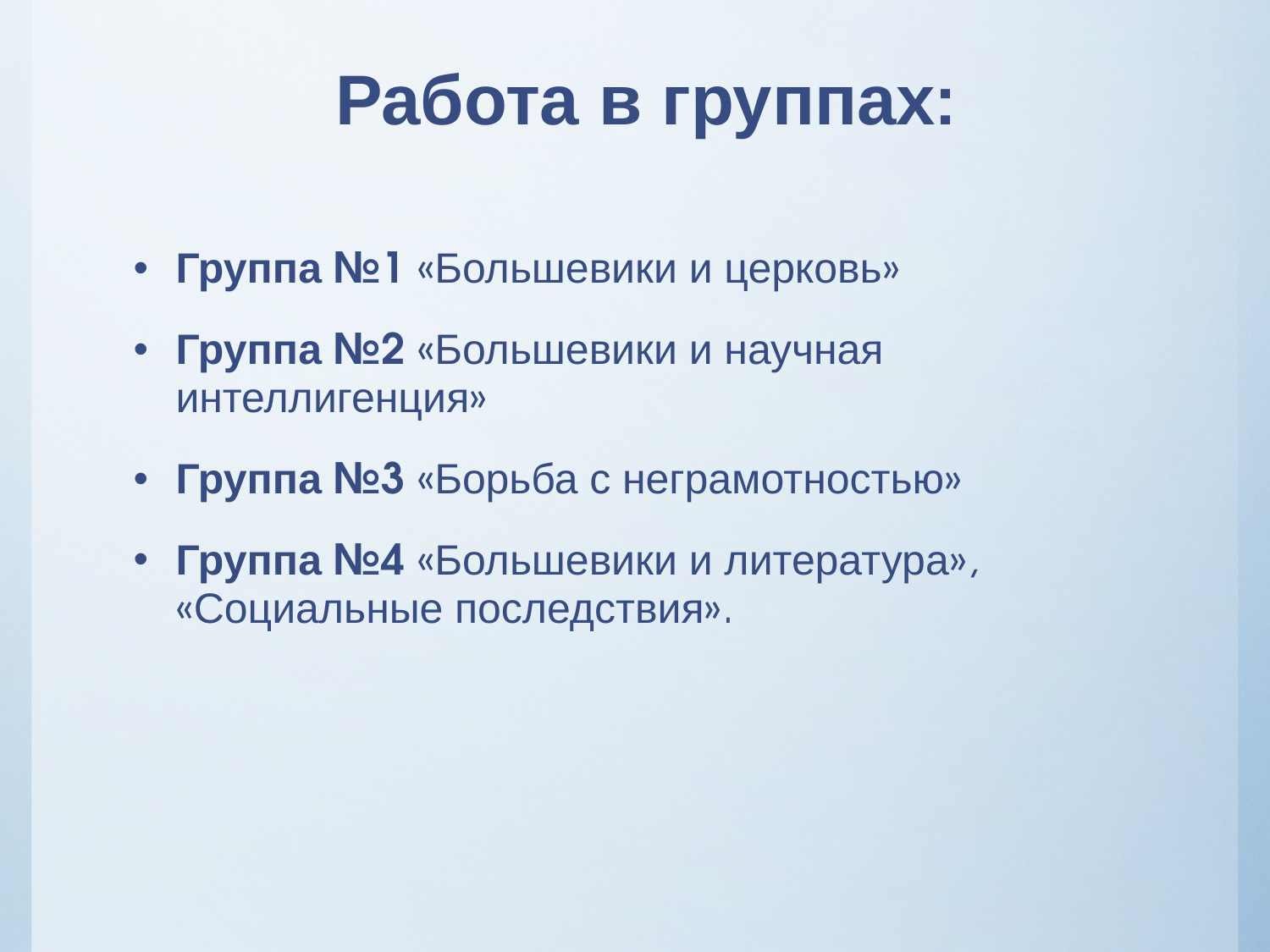

# Работа в группах:
Группа №1 «Большевики и церковь»
Группа №2 «Большевики и научная интеллигенция»
Группа №3 «Борьба с неграмотностью»
Группа №4 «Большевики и литература», «Социальные последствия».